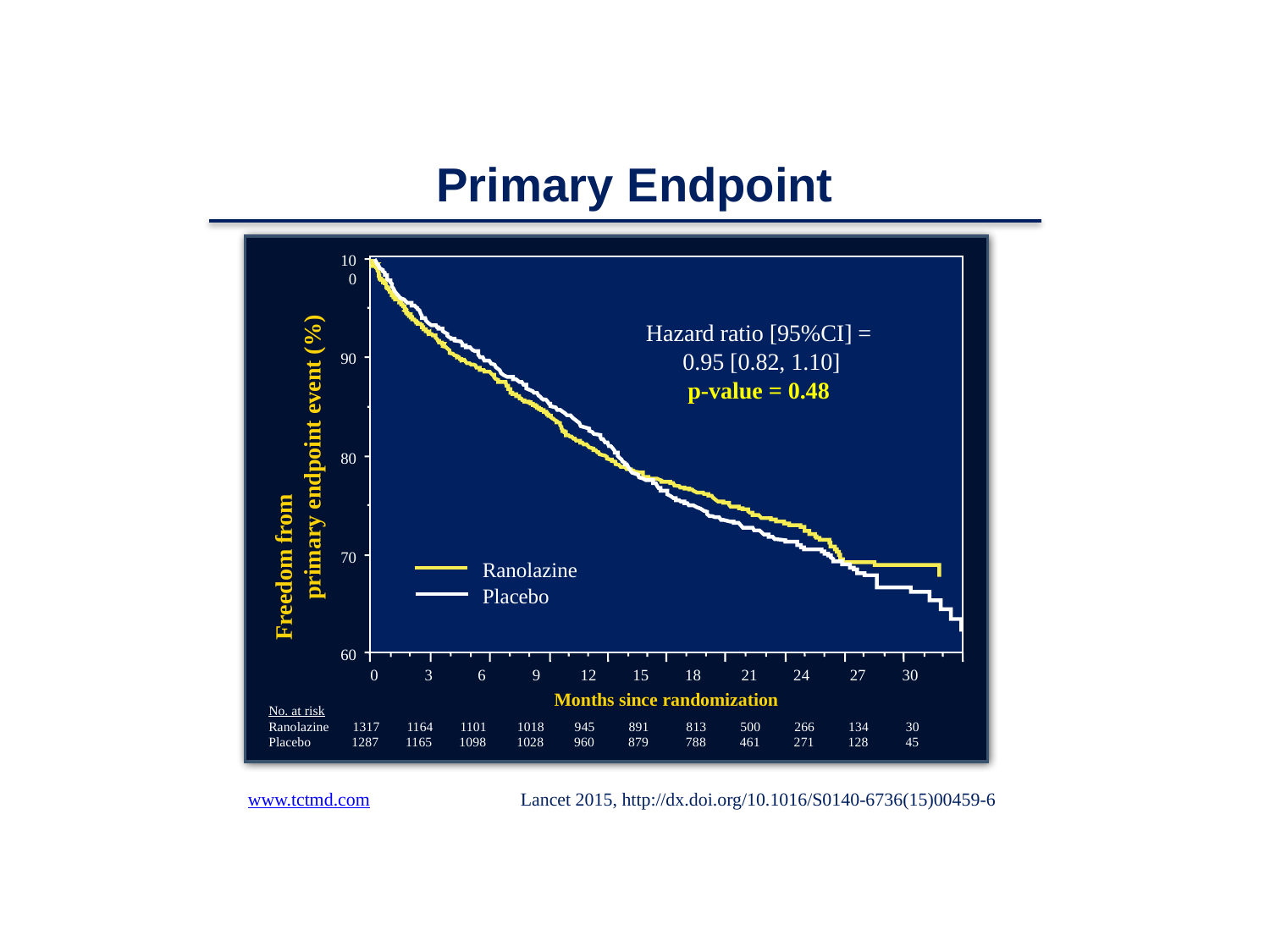

Primary Endpoint

100

Hazard ratio [95%CI] =
0.95 [0.82, 1.10]
p-value = 0.48
90

Freedom from                                      primary endpoint event (%)
80

70
Ranolazine
Placebo

60

0            3            6            9          12         15         18          21         24          27         30
Months since randomization
No. at risk
Ranolazine       1317        1164        1101         1018         945          891           813          500          266          134           30
Placebo            1287        1165        1098         1028         960          879           788          461          271          128           45
www.tctmd.com                          	    Lancet 2015, http://dx.doi.org/10.1016/S0140-6736(15)00459-6